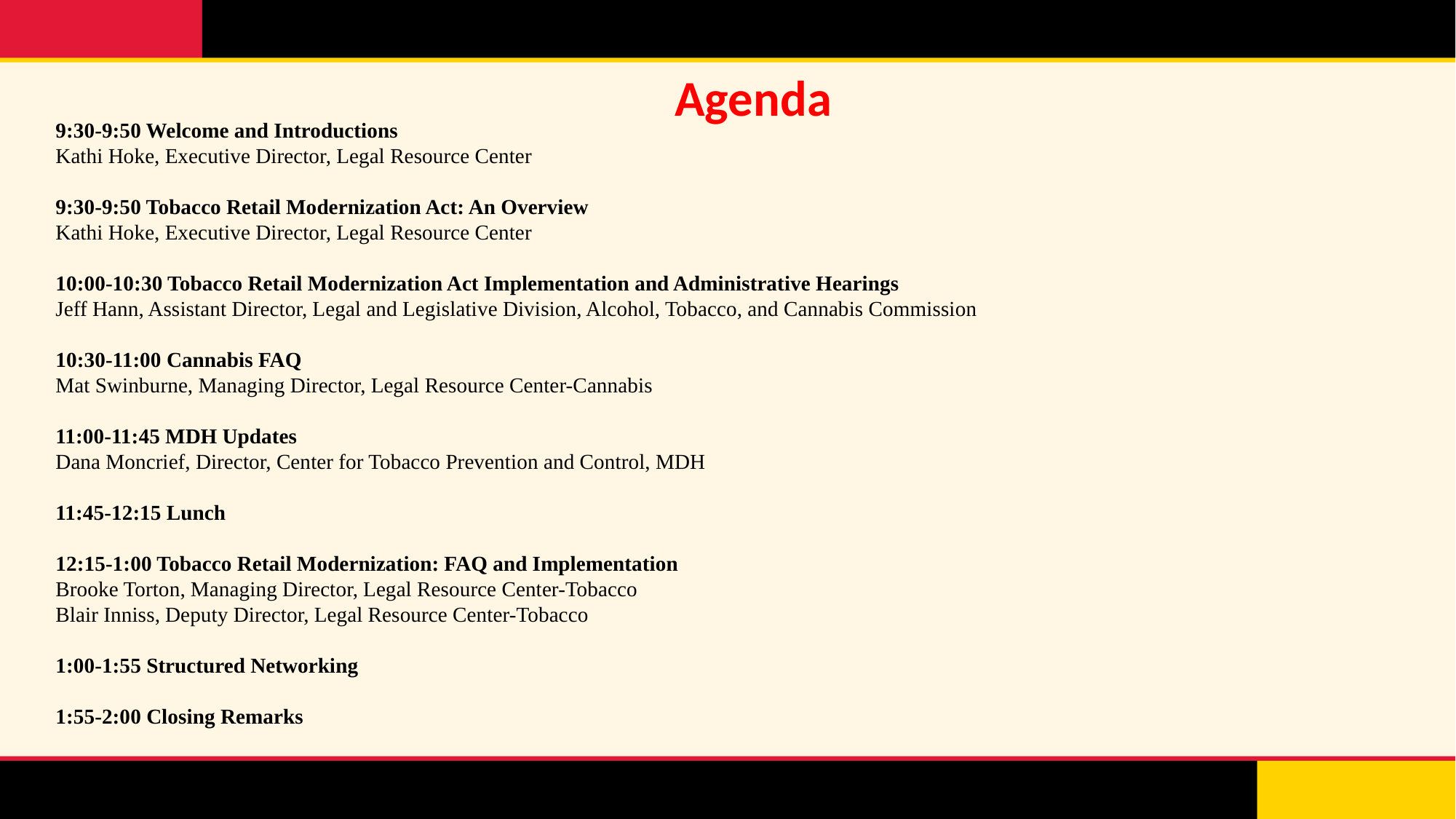

# Agenda
9:30-9:50 Welcome and Introductions
Kathi Hoke, Executive Director, Legal Resource Center

9:30-9:50 Tobacco Retail Modernization Act: An Overview
Kathi Hoke, Executive Director, Legal Resource Center

10:00-10:30 Tobacco Retail Modernization Act Implementation and Administrative Hearings
Jeff Hann, Assistant Director, Legal and Legislative Division, Alcohol, Tobacco, and Cannabis Commission

10:30-11:00 Cannabis FAQ
Mat Swinburne, Managing Director, Legal Resource Center-Cannabis

11:00-11:45 MDH Updates
Dana Moncrief, Director, Center for Tobacco Prevention and Control, MDH

11:45-12:15 Lunch

12:15-1:00 Tobacco Retail Modernization: FAQ and Implementation
Brooke Torton, Managing Director, Legal Resource Center-Tobacco
Blair Inniss, Deputy Director, Legal Resource Center-Tobacco

1:00-1:55 Structured Networking

1:55-2:00 Closing Remarks